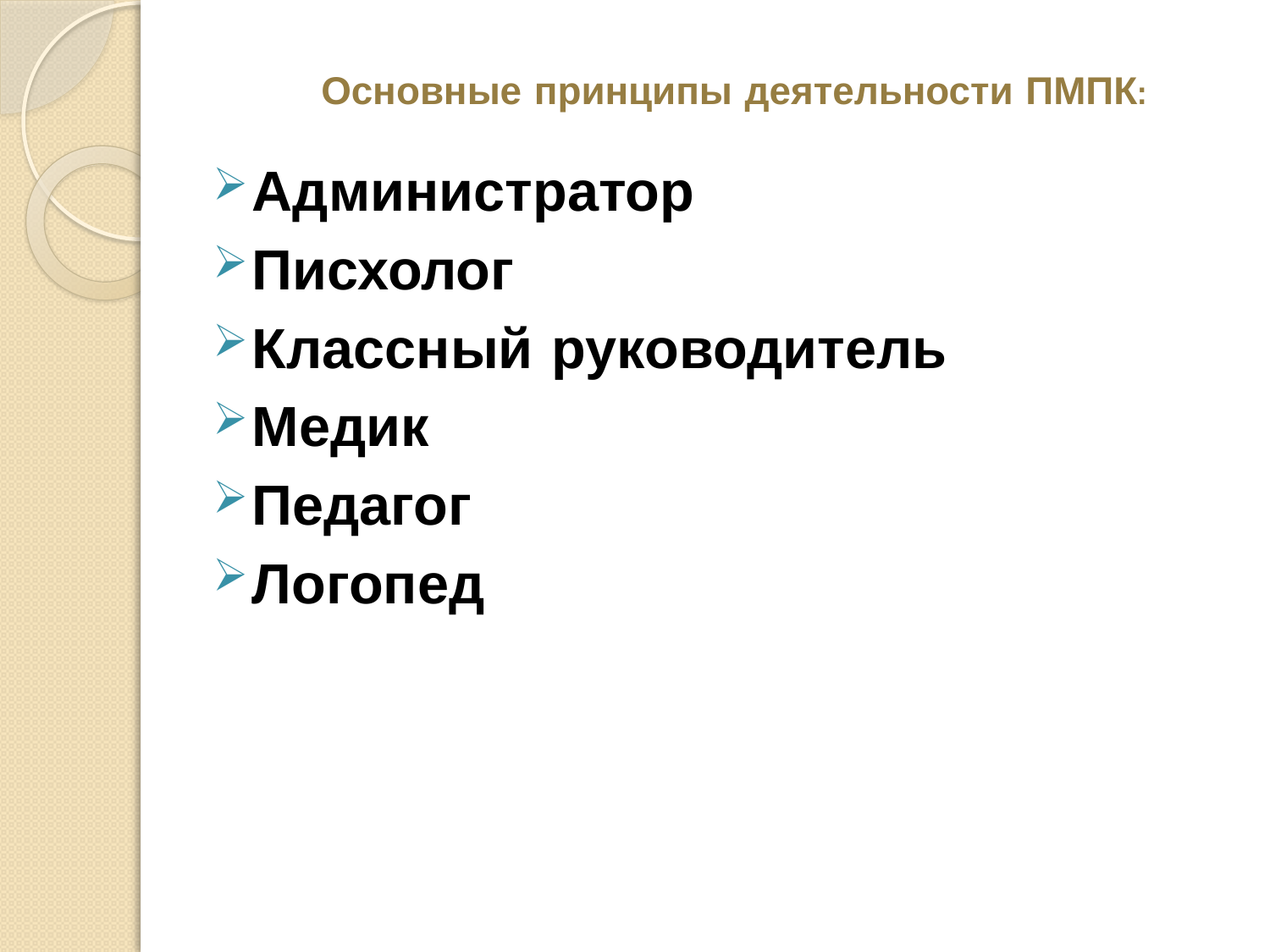

# Основные принципы деятельности ПМПК:
Администратор
Писхолог
Классный руководитель
Медик
Педагог
Логопед